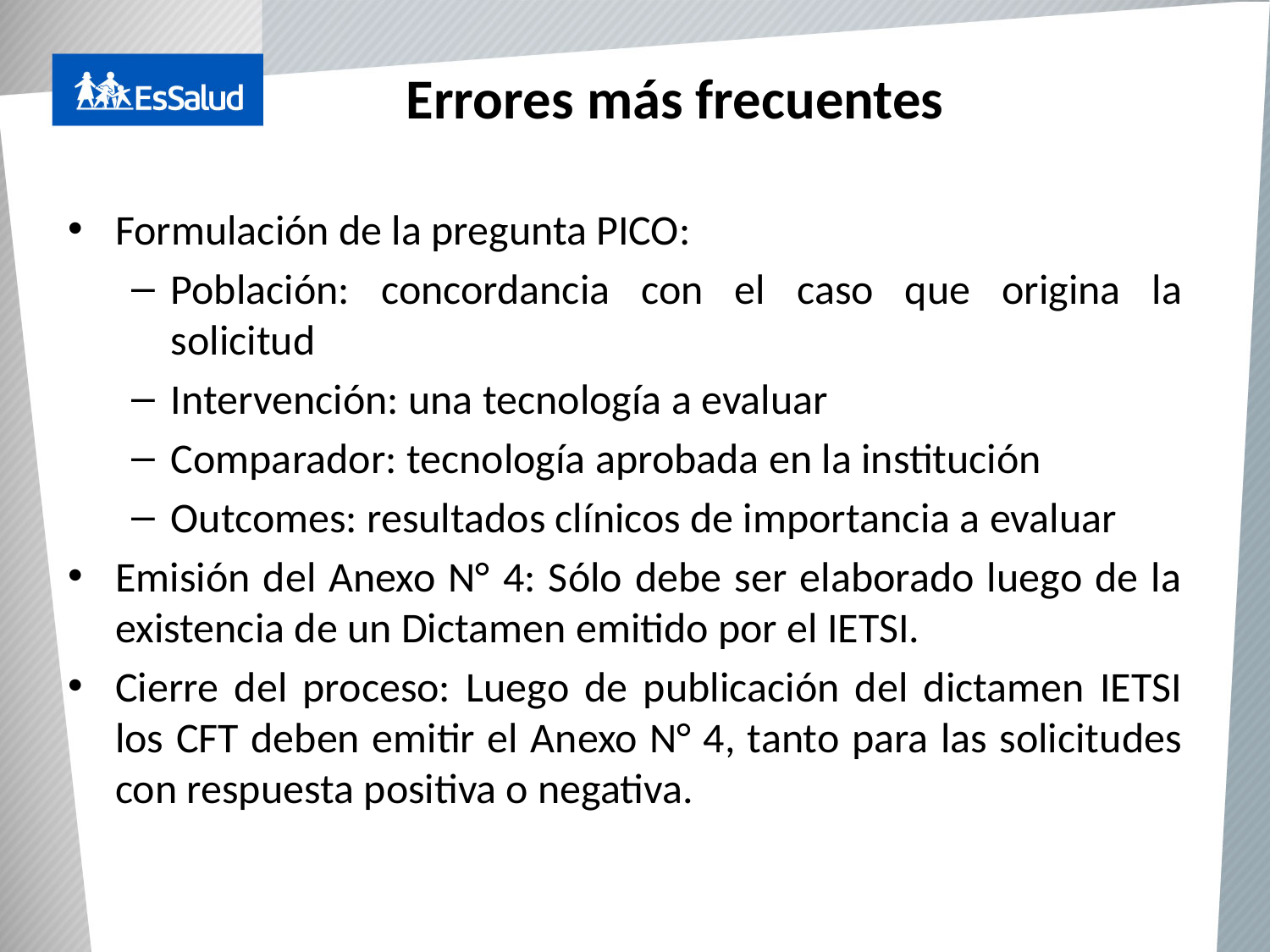

# Errores más frecuentes
Formulación de la pregunta PICO:
Población: concordancia con el caso que origina la solicitud
Intervención: una tecnología a evaluar
Comparador: tecnología aprobada en la institución
Outcomes: resultados clínicos de importancia a evaluar
Emisión del Anexo N° 4: Sólo debe ser elaborado luego de la existencia de un Dictamen emitido por el IETSI.
Cierre del proceso: Luego de publicación del dictamen IETSI los CFT deben emitir el Anexo N° 4, tanto para las solicitudes con respuesta positiva o negativa.